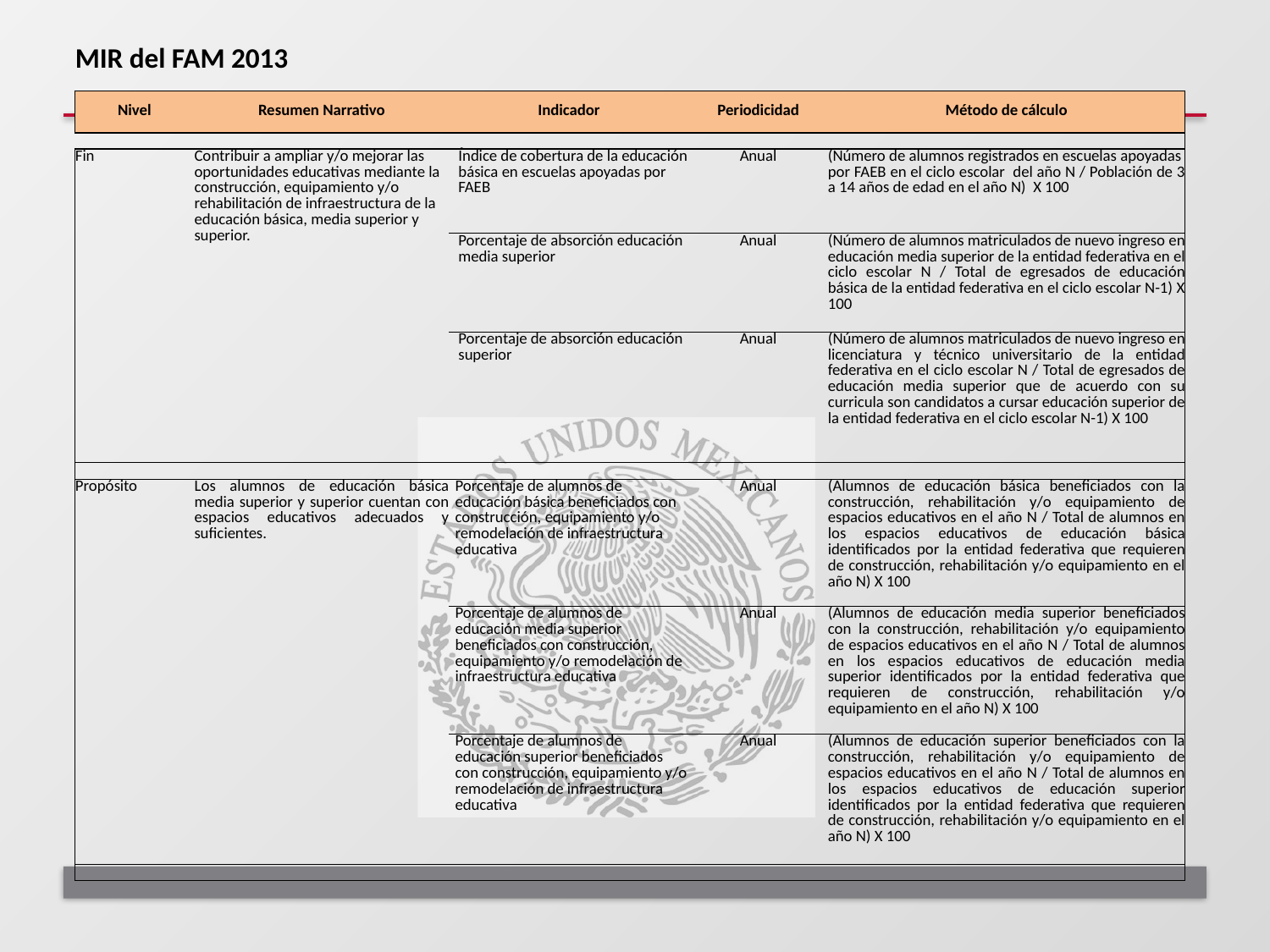

| MIR del FAM 2013 |  |  |  |  |
| --- | --- | --- | --- | --- |
|  |  |  |  |  |
| Nivel | Resumen Narrativo | Indicador | Periodicidad | Método de cálculo |
|  |  |  |  |  |
| Fin | Contribuir a ampliar y/o mejorar las oportunidades educativas mediante la construcción, equipamiento y/o rehabilitación de infraestructura de la educación básica, media superior y superior. | Índice de cobertura de la educación básica en escuelas apoyadas por FAEB | Anual | (Número de alumnos registrados en escuelas apoyadas por FAEB en el ciclo escolar del año N / Población de 3 a 14 años de edad en el año N) X 100 |
|  |  | Porcentaje de absorción educación media superior | Anual | (Número de alumnos matriculados de nuevo ingreso en educación media superior de la entidad federativa en el ciclo escolar N / Total de egresados de educación básica de la entidad federativa en el ciclo escolar N-1) X 100 |
|  |  | Porcentaje de absorción educación superior | Anual | (Número de alumnos matriculados de nuevo ingreso en licenciatura y técnico universitario de la entidad federativa en el ciclo escolar N / Total de egresados de educación media superior que de acuerdo con su curricula son candidatos a cursar educación superior de la entidad federativa en el ciclo escolar N-1) X 100 |
|  |  |  |  |  |
| Propósito | Los alumnos de educación básica media superior y superior cuentan con espacios educativos adecuados y suficientes. | Porcentaje de alumnos de educación básica beneficiados con construcción, equipamiento y/o remodelación de infraestructura educativa | Anual | (Alumnos de educación básica beneficiados con la construcción, rehabilitación y/o equipamiento de espacios educativos en el año N / Total de alumnos en los espacios educativos de educación básica identificados por la entidad federativa que requieren de construcción, rehabilitación y/o equipamiento en el año N) X 100 |
|  |  | Porcentaje de alumnos de educación media superior beneficiados con construcción, equipamiento y/o remodelación de infraestructura educativa | Anual | (Alumnos de educación media superior beneficiados con la construcción, rehabilitación y/o equipamiento de espacios educativos en el año N / Total de alumnos en los espacios educativos de educación media superior identificados por la entidad federativa que requieren de construcción, rehabilitación y/o equipamiento en el año N) X 100 |
|  |  | Porcentaje de alumnos de educación superior beneficiados con construcción, equipamiento y/o remodelación de infraestructura educativa | Anual | (Alumnos de educación superior beneficiados con la construcción, rehabilitación y/o equipamiento de espacios educativos en el año N / Total de alumnos en los espacios educativos de educación superior identificados por la entidad federativa que requieren de construcción, rehabilitación y/o equipamiento en el año N) X 100 |
|  |  |  |  |  |